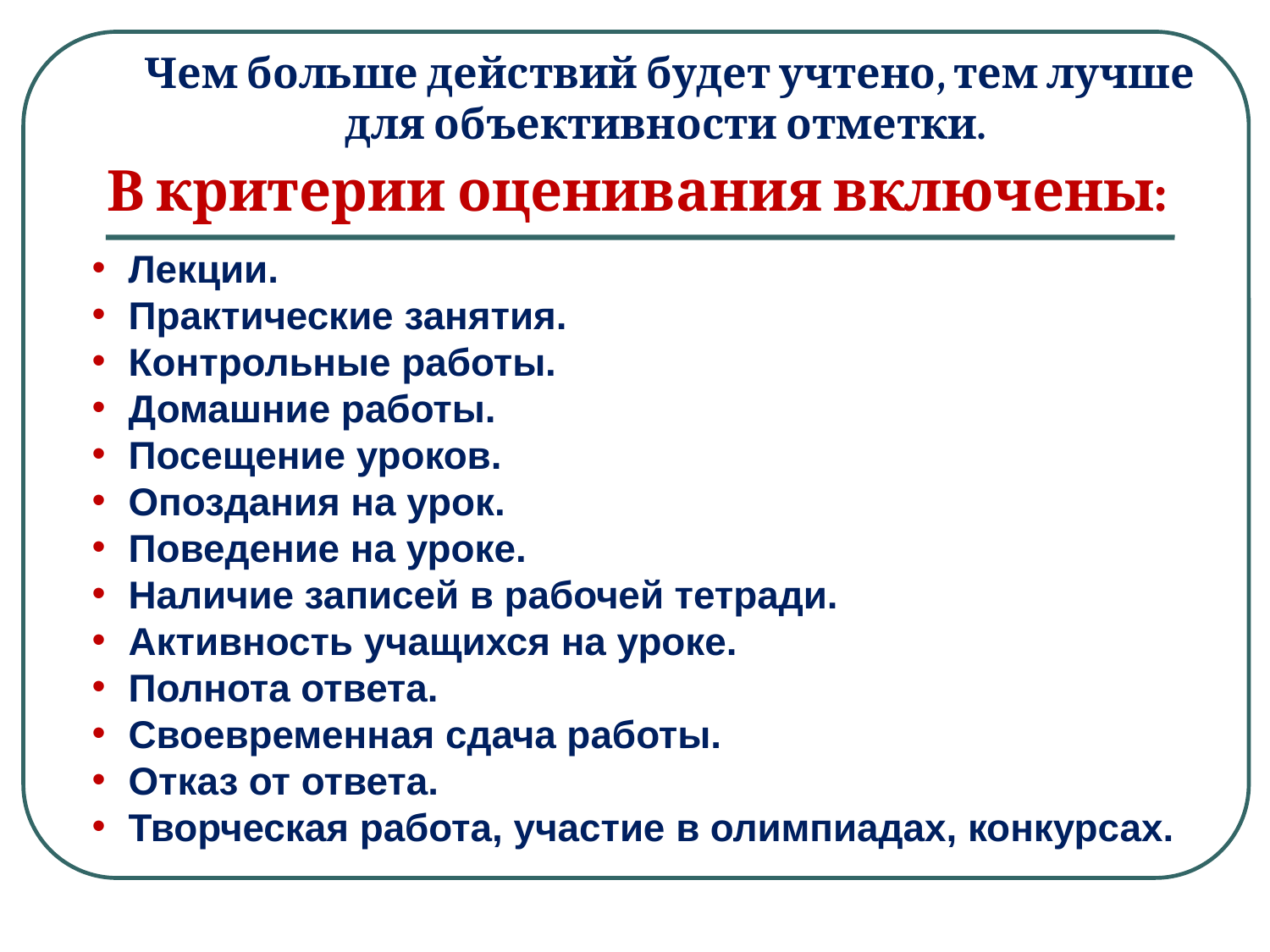

Чем больше действий будет учтено, тем лучше для объективности отметки.
В критерии оценивания включены:
Лекции.
Практические занятия.
Контрольные работы.
Домашние работы.
Посещение уроков.
Опоздания на урок.
Поведение на уроке.
Наличие записей в рабочей тетради.
Активность учащихся на уроке.
Полнота ответа.
Своевременная сдача работы.
Отказ от ответа.
Творческая работа, участие в олимпиадах, конкурсах.